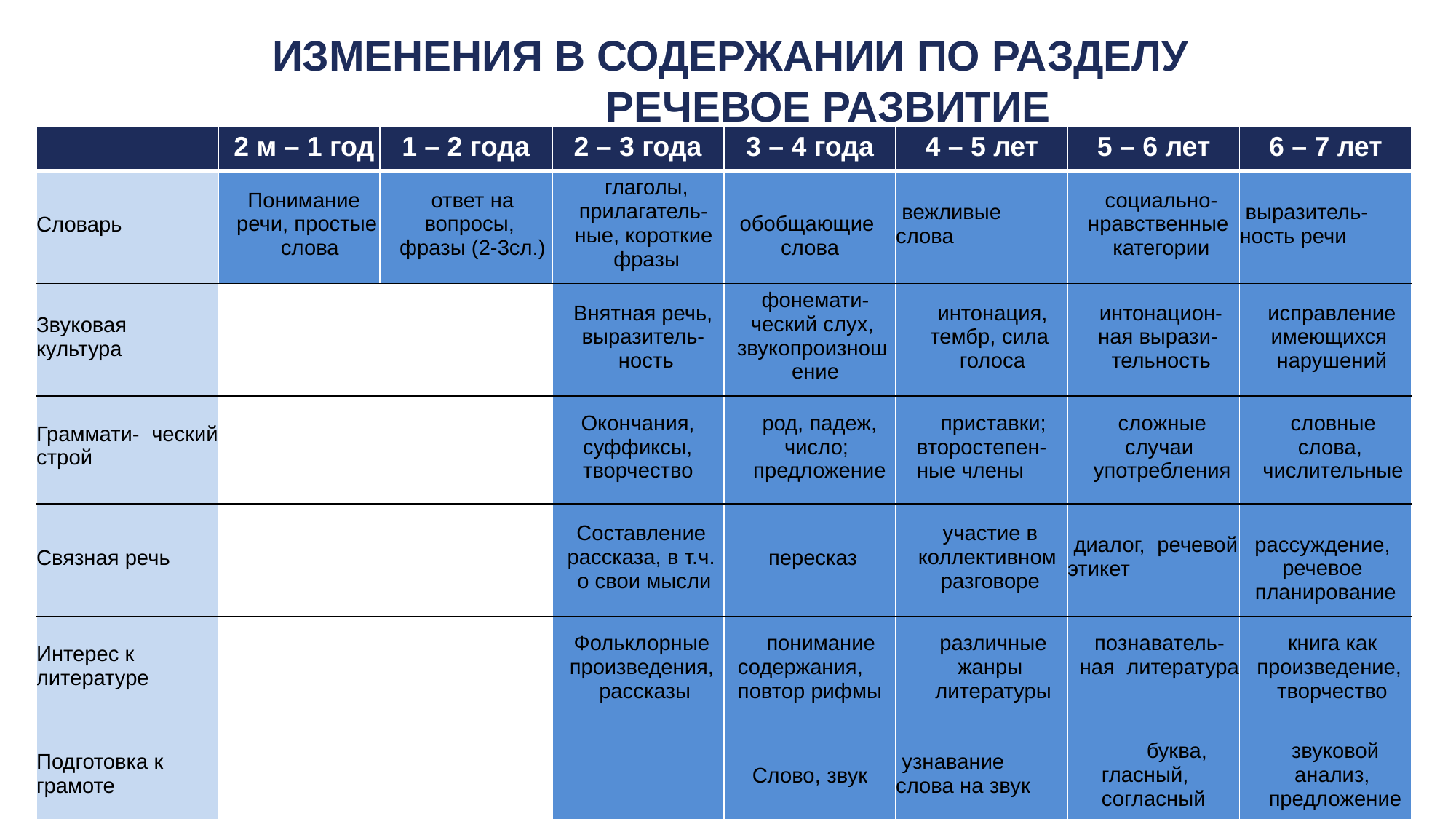

# ИЗМЕНЕНИЯ В СОДЕРЖАНИИ ПО РАЗДЕЛУ РЕЧЕВОЕ РАЗВИТИЕ
|  | 2 м – 1 год | 1 – 2 года | 2 – 3 года | 3 – 4 года | 4 – 5 лет | 5 – 6 лет | 6 – 7 лет |
| --- | --- | --- | --- | --- | --- | --- | --- |
| Словарь | Понимание речи, простые слова | ответ на вопросы, фразы (2-3сл.) | глаголы, прилагатель- ные, короткие фразы | обобщающие слова | вежливые слова | социально- нравственные категории | выразитель- ность речи |
| Звуковая культура |  |  | Внятная речь, выразитель- ность | фонемати- ческий слух, звукопроизнош ение | интонация, тембр, сила голоса | интонацион- ная вырази- тельность | исправление имеющихся нарушений |
| Граммати- ческий строй |  |  | Окончания, суффиксы, творчество | род, падеж, число; предложение | приставки; второстепен- ные члены | сложные случаи употребления | словные слова, числительные |
| Связная речь |  |  | Составление рассказа, в т.ч. о свои мысли | пересказ | участие в коллективном разговоре | диалог, речевой этикет | рассуждение, речевое планирование |
| Интерес к литературе |  |  | Фольклорные произведения, рассказы | понимание содержания, повтор рифмы | различные жанры литературы | познаватель- ная литература | книга как произведение, творчество |
| Подготовка к грамоте |  |  |  | Слово, звук | узнавание слова на звук | буква, гласный, согласный | звуковой анализ, предложение |